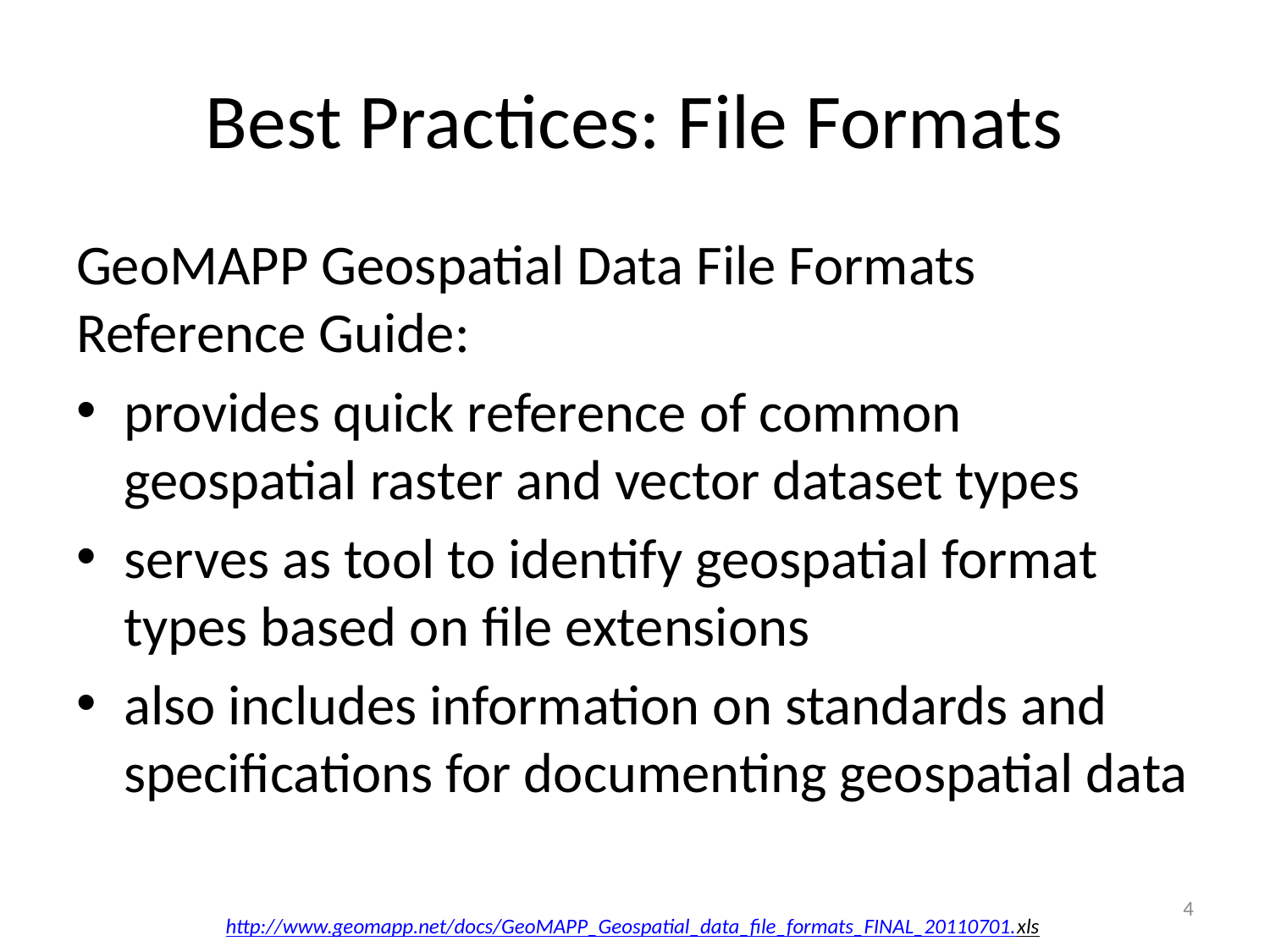

# Best Practices: File Formats
GeoMAPP Geospatial Data File Formats Reference Guide:
provides quick reference of common geospatial raster and vector dataset types
serves as tool to identify geospatial format types based on file extensions
also includes information on standards and specifications for documenting geospatial data
4
http://www.geomapp.net/docs/GeoMAPP_Geospatial_data_file_formats_FINAL_20110701.xls